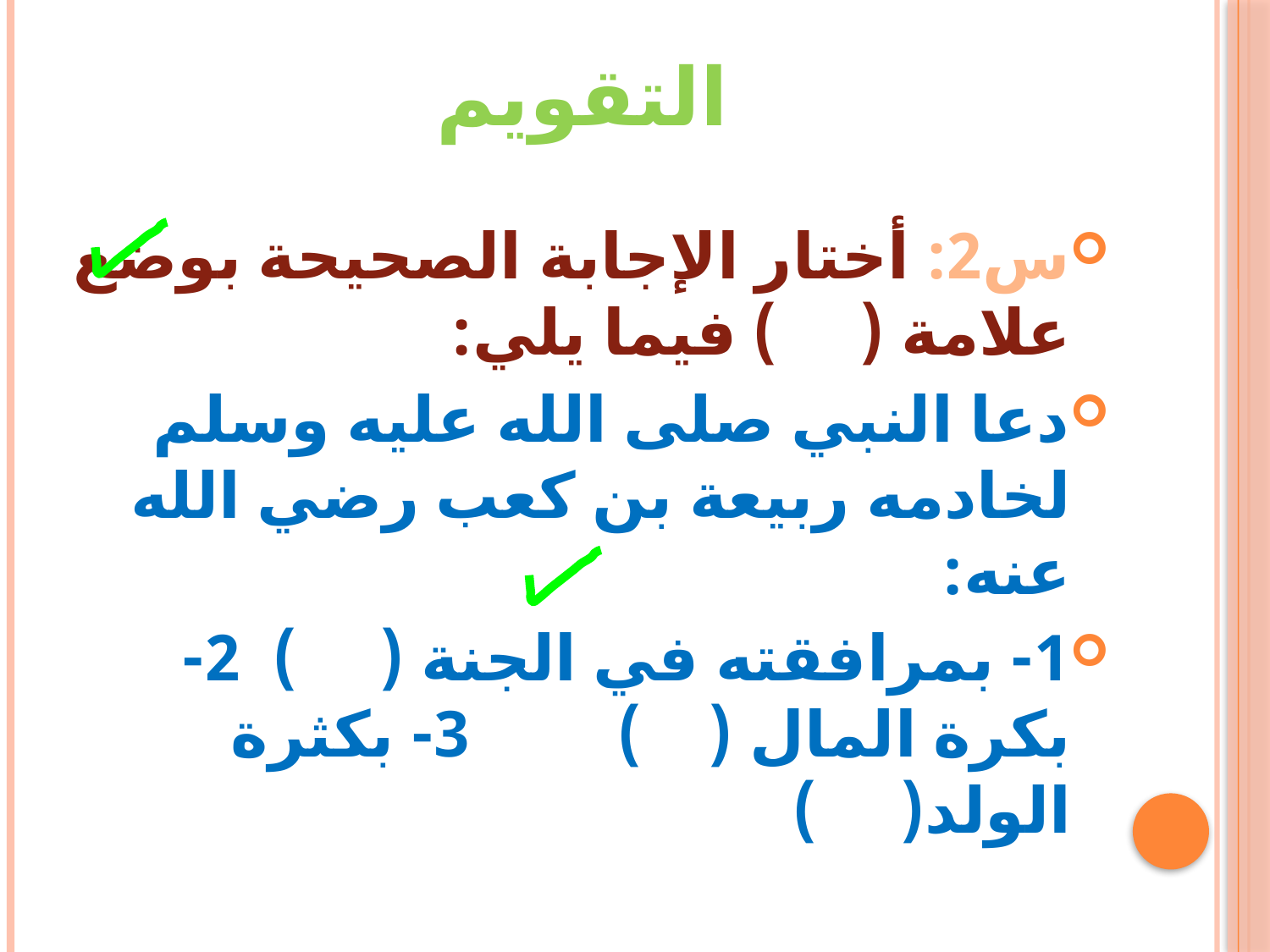

# التقويم

س2: أختار الإجابة الصحيحة بوضع علامة (     ) فيما يلي:
دعا النبي صلى الله عليه وسلم لخادمه ربيعة بن كعب رضي الله عنه:
1- بمرافقته في الجنة (     )  2- بكرة المال (    )         3- بكثرة الولد(     )